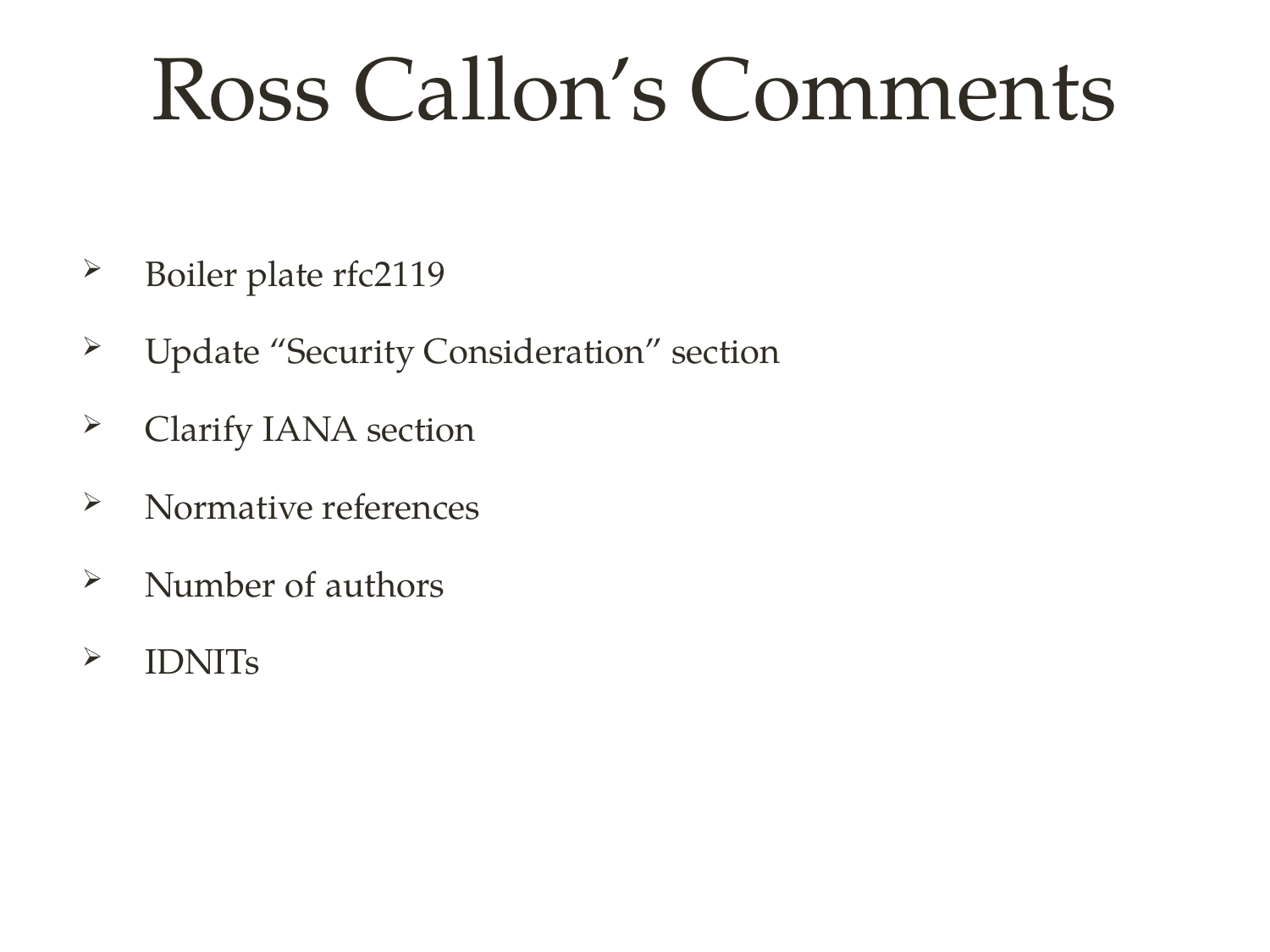

# Ross Callon’s Comments
Boiler plate rfc2119
Update “Security Consideration” section
Clarify IANA section
Normative references
Number of authors
IDNITs